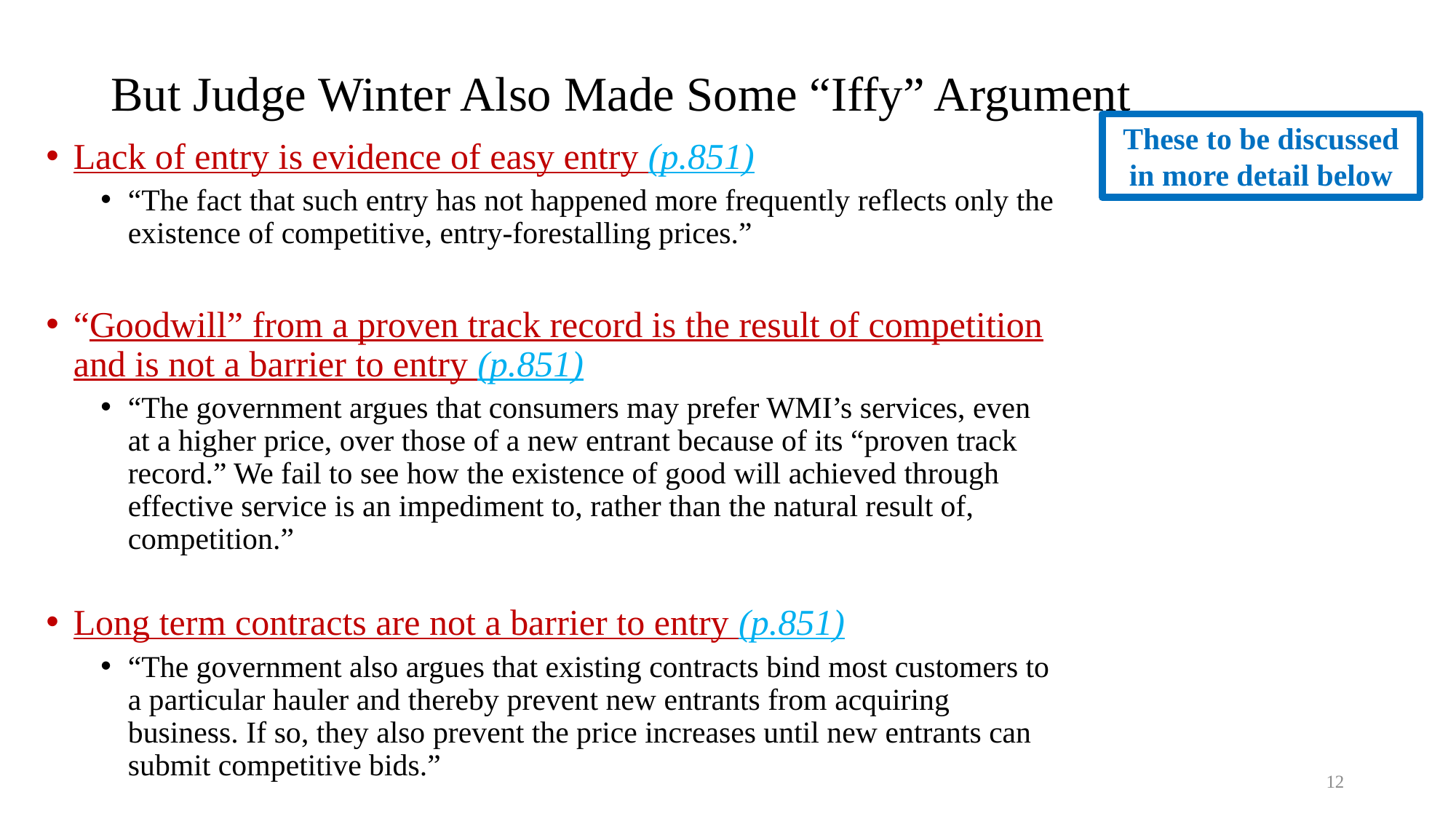

# But Judge Winter Also Made Some “Iffy” Argument
These to be discussed in more detail below
Lack of entry is evidence of easy entry (p.851)
“The fact that such entry has not happened more frequently reflects only the existence of competitive, entry-forestalling prices.”

“Goodwill” from a proven track record is the result of competition and is not a barrier to entry (p.851)
“The government argues that consumers may prefer WMI’s services, even at a higher price, over those of a new entrant because of its “proven track record.” We fail to see how the existence of good will achieved through effective service is an impediment to, rather than the natural result of, competition.”
Long term contracts are not a barrier to entry (p.851)
“The government also argues that existing contracts bind most customers to a particular hauler and thereby prevent new entrants from acquiring business. If so, they also prevent the price increases until new entrants can submit competitive bids.”
12